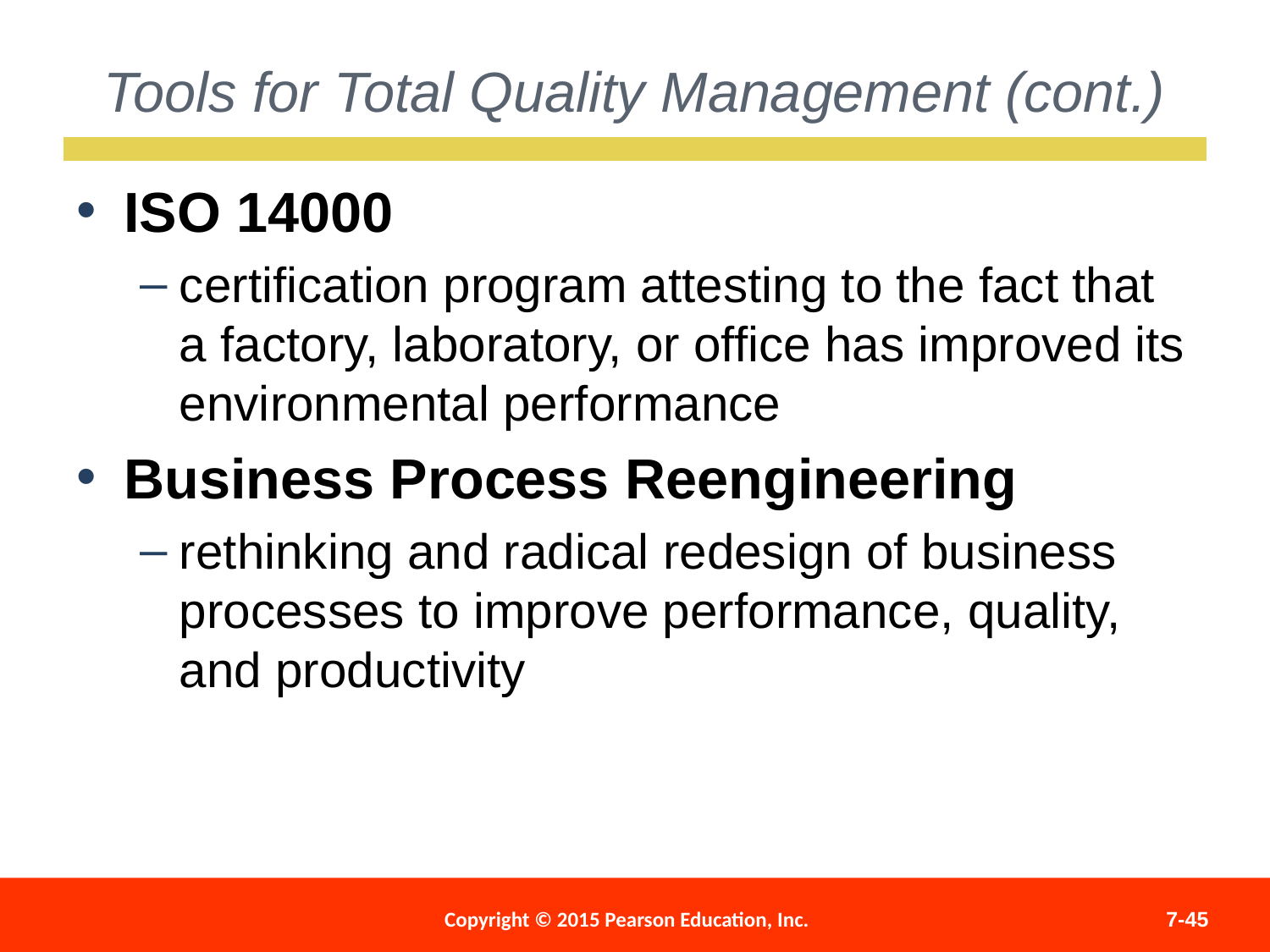

Tools for Total Quality Management (cont.)
ISO 14000
certification program attesting to the fact that a factory, laboratory, or office has improved its environmental performance
Business Process Reengineering
rethinking and radical redesign of business processes to improve performance, quality, and productivity